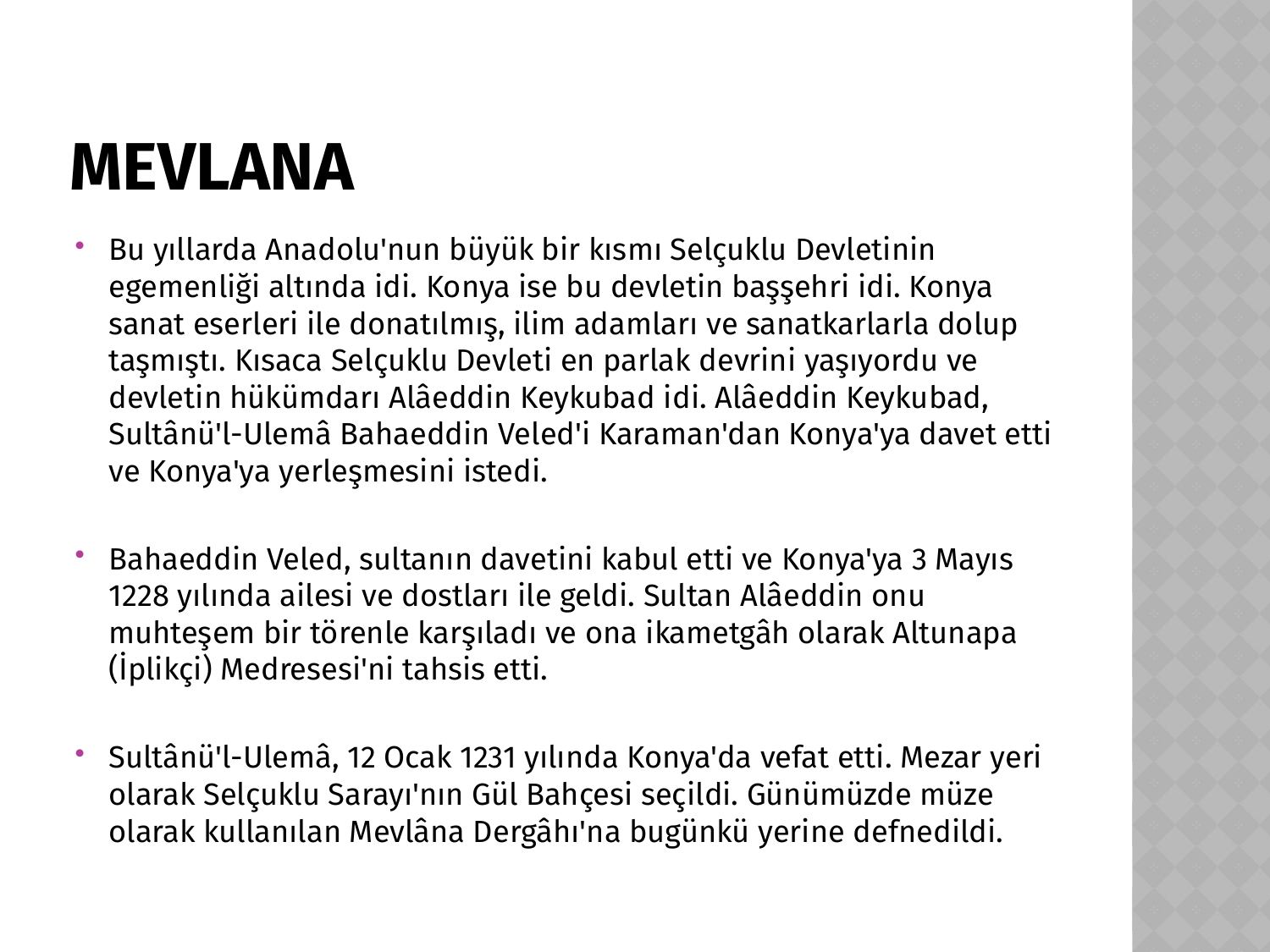

# Mevlana
Bu yıllarda Anadolu'nun büyük bir kısmı Selçuklu Devletinin egemenliği altında idi. Konya ise bu devletin başşehri idi. Konya sanat eserleri ile donatılmış, ilim adamları ve sanatkarlarla dolup taşmıştı. Kısaca Selçuklu Devleti en parlak devrini yaşıyordu ve devletin hükümdarı Alâeddin Keykubad idi. Alâeddin Keykubad, Sultânü'l-Ulemâ Bahaeddin Veled'i Karaman'dan Konya'ya davet etti ve Konya'ya yerleşmesini istedi.

Bahaeddin Veled, sultanın davetini kabul etti ve Konya'ya 3 Mayıs 1228 yılında ailesi ve dostları ile geldi. Sultan Alâeddin onu muhteşem bir törenle karşıladı ve ona ikametgâh olarak Altunapa (İplikçi) Medresesi'ni tahsis etti.

Sultânü'l-Ulemâ, 12 Ocak 1231 yılında Konya'da vefat etti. Mezar yeri olarak Selçuklu Sarayı'nın Gül Bahçesi seçildi. Günümüzde müze olarak kullanılan Mevlâna Dergâhı'na bugünkü yerine defnedildi.